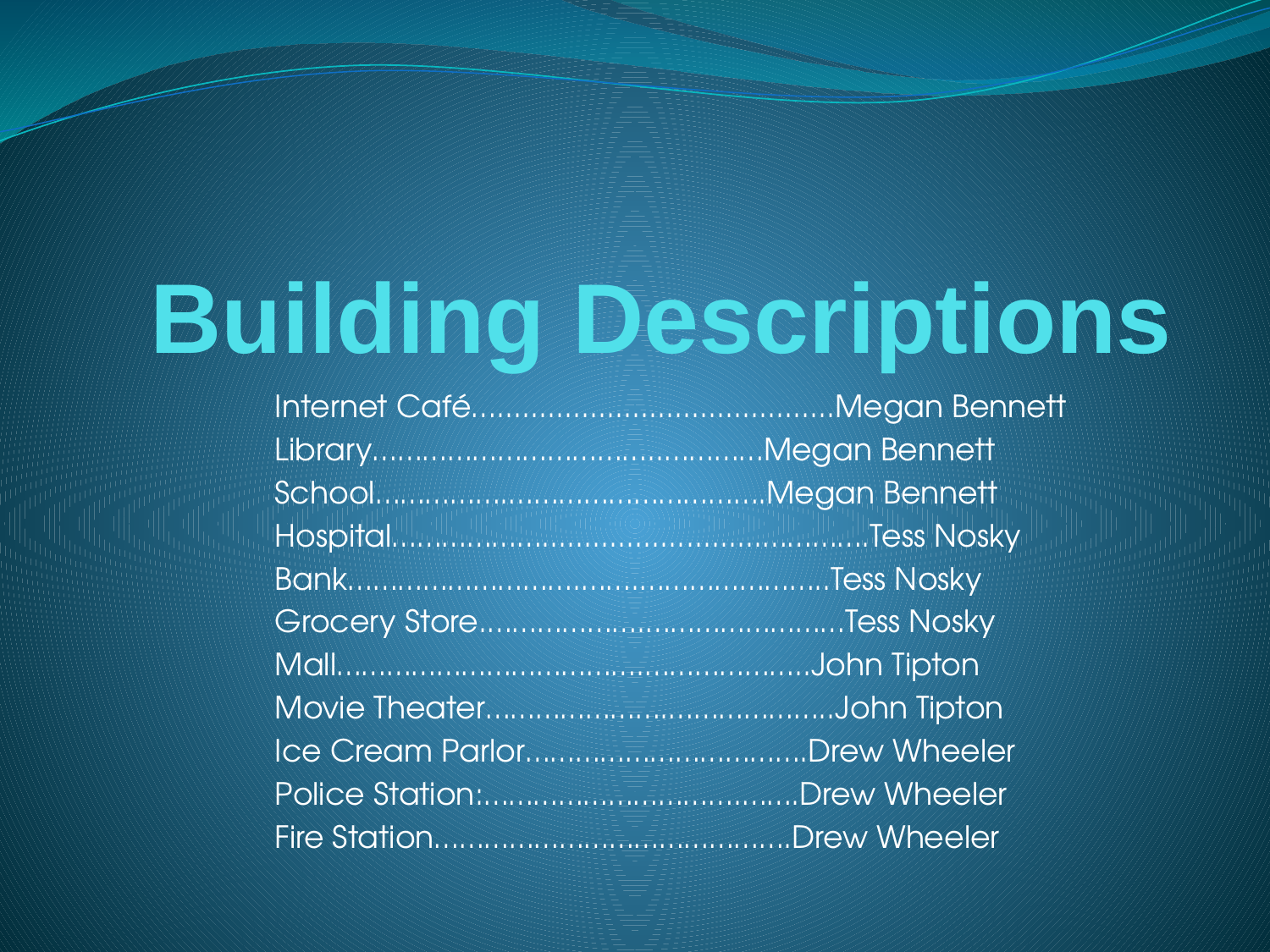

# Building Descriptions
Internet Café…........................................Megan Bennett
Library……………………………..…………Megan Bennett
School…………….………………………….Megan Bennett
Hospital………………..........................………….Tess Nosky
Bank……………………….…….…………………..Tess Nosky
Grocery Store.……………….……………………Tess Nosky
Mall……………………………….………………..John Tipton
Movie Theater………………….………………..John Tipton
Ice Cream Parlor…………………………….Drew Wheeler
Police Station:………………………….…….Drew Wheeler
Fire Station…………………………………….Drew Wheeler